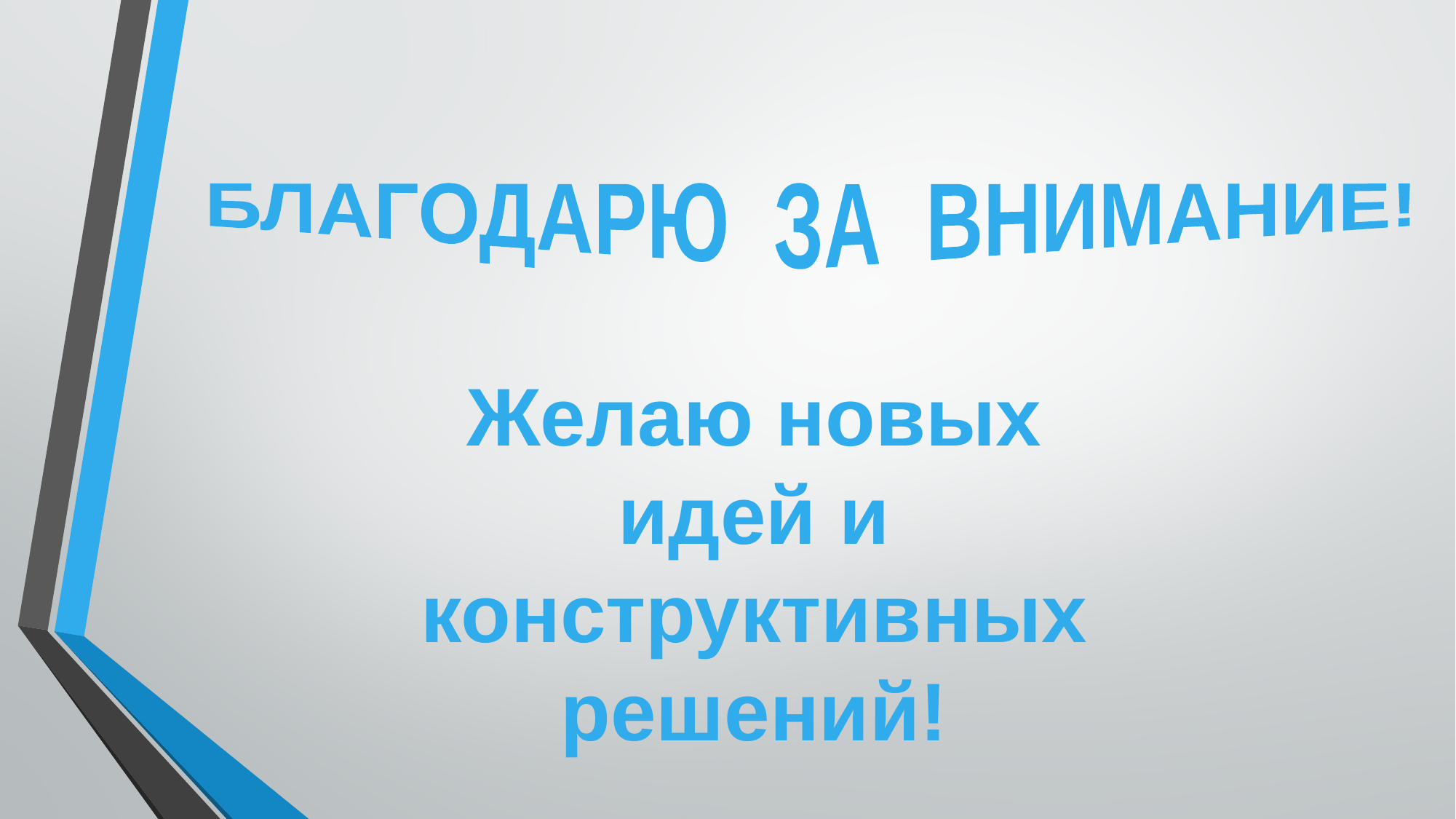

БЛАГОДАРЮ  ЗА  ВНИМАНИЕ!
Желаю новых идей и конструктивных решений!